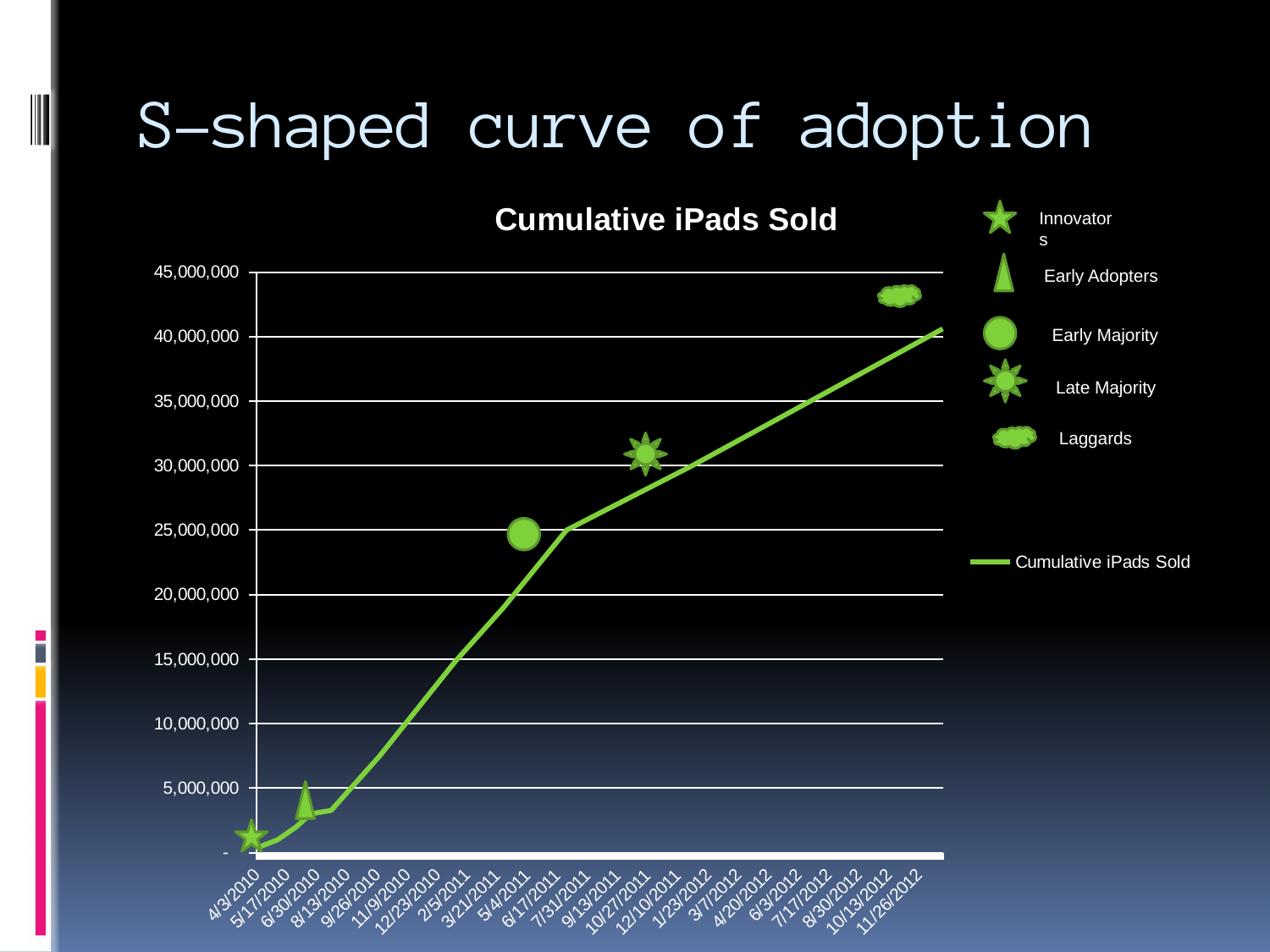

# S-shaped curve of adoption

### Chart:

| Category | Cumulative iPads Sold |
|---|---|
| 40271 | 300000.0 |
| 40276 | 450000.0 |
| 40278 | 500000.0 |
| 40302 | 1000000.0 |
| 40329 | 2000000.0 |
| 40350 | 3000000.0 |
| 40380 | 3270000.0 |
| 40451 | 7500000.0 |
| 40561 | 14800000.0 |
| 40632 | 19000000.0 |
| 40724 | 25000000.0 |
| 40908 | 30000000.0 |
| 41274 | 40600000.0 |
Innovators
Early Adopters
Early Majority
Late Majority
Laggards